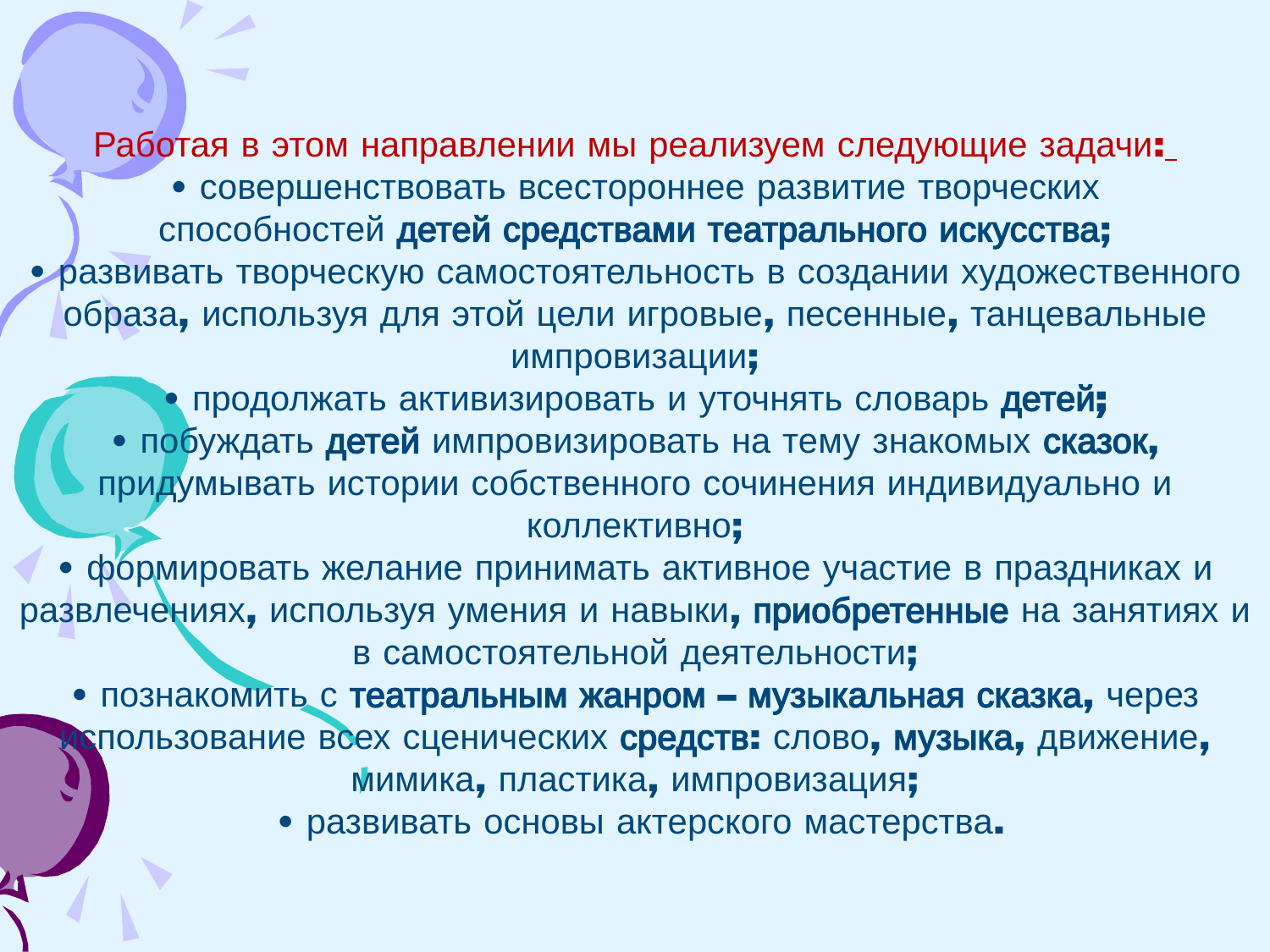

Работая в этом направлении мы реализуем следующие задачи:
• совершенствовать всестороннее развитие творческих способностей детей средствами театрального искусства;
• развивать творческую самостоятельность в создании художественного образа, используя для этой цели игровые, песенные, танцевальные импровизации;
• продолжать активизировать и уточнять словарь детей;
• побуждать детей импровизировать на тему знакомых сказок, придумывать истории собственного сочинения индивидуально и коллективно;
• формировать желание принимать активное участие в праздниках и развлечениях, используя умения и навыки, приобретенные на занятиях и в самостоятельной деятельности;
• познакомить с театральным жанром – музыкальная сказка, через использование всех сценических средств: слово, музыка, движение, мимика, пластика, импровизация;
 • развивать основы актерского мастерства.